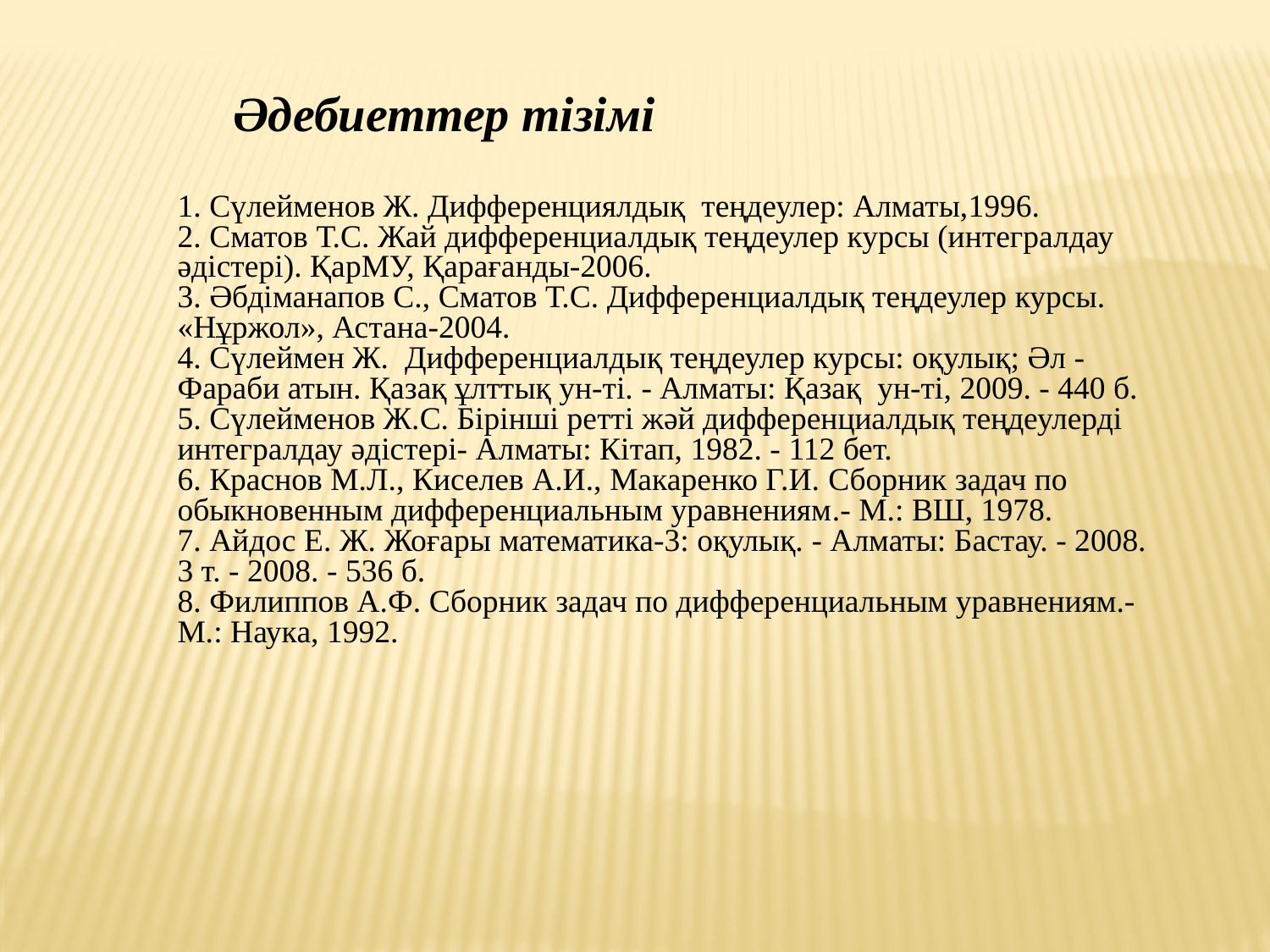

Әдебиеттер тізімі
1. Сүлейменов Ж. Дифференциялдық  теңдеулер: Алматы,1996.
2. Сматов Т.С. Жай дифференциалдық теңдеулер курсы (интегралдау әдістері). ҚарМУ, Қарағанды-2006.
3. Әбдіманапов С., Сматов Т.С. Дифференциалдық теңдеулер курсы. «Нұржол», Астана-2004.
4. Сүлеймен Ж.  Дифференциалдық теңдеулер курсы: оқулық; Әл - Фараби атын. Қазақ ұлттық ун-ті. - Алматы: Қазақ  ун-ті, 2009. - 440 б.
5. Сүлейменов Ж.С. Бірінші ретті жәй дифференциалдық теңдеулерді интегралдау әдістері- Алматы: Кітап, 1982. - 112 бет.
6. Краснов М.Л., Киселев А.И., Макаренко Г.И. Сборник задач по обыкновенным дифференциальным уравнениям.- М.: ВШ, 1978.
7. Айдос Е. Ж. Жоғары математика-3: оқулық. - Алматы: Бастау. - 2008. 3 т. - 2008. - 536 б.
8. Филиппов А.Ф. Сборник задач по дифференциальным уравнениям.- М.: Наука, 1992.